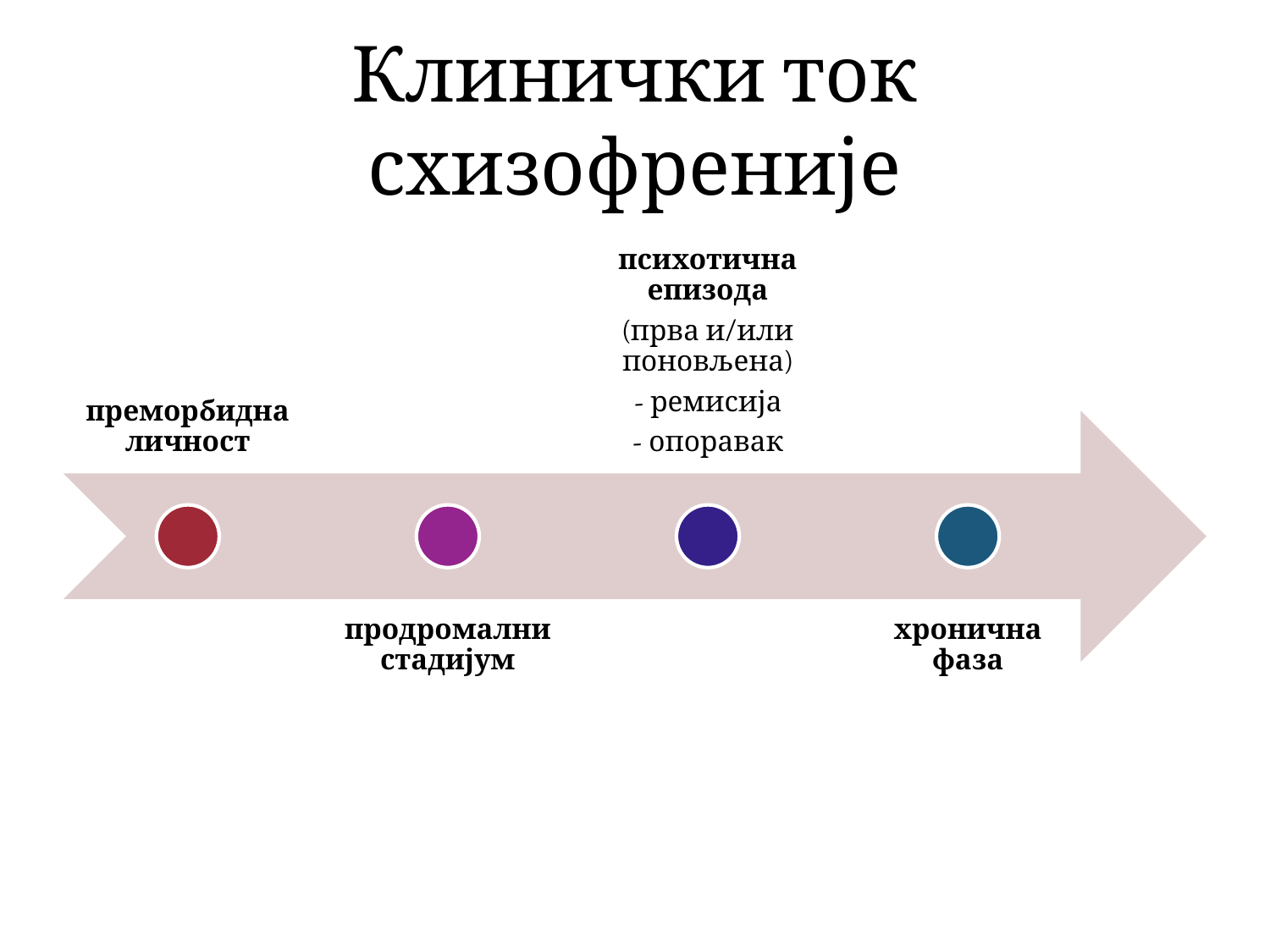

# Клинички ток схизофреније
преморбидна личност
продромални стадијум
психотична епизода
(прва и/или поновљена)
- ремисија
- опоравак
хронична фаза